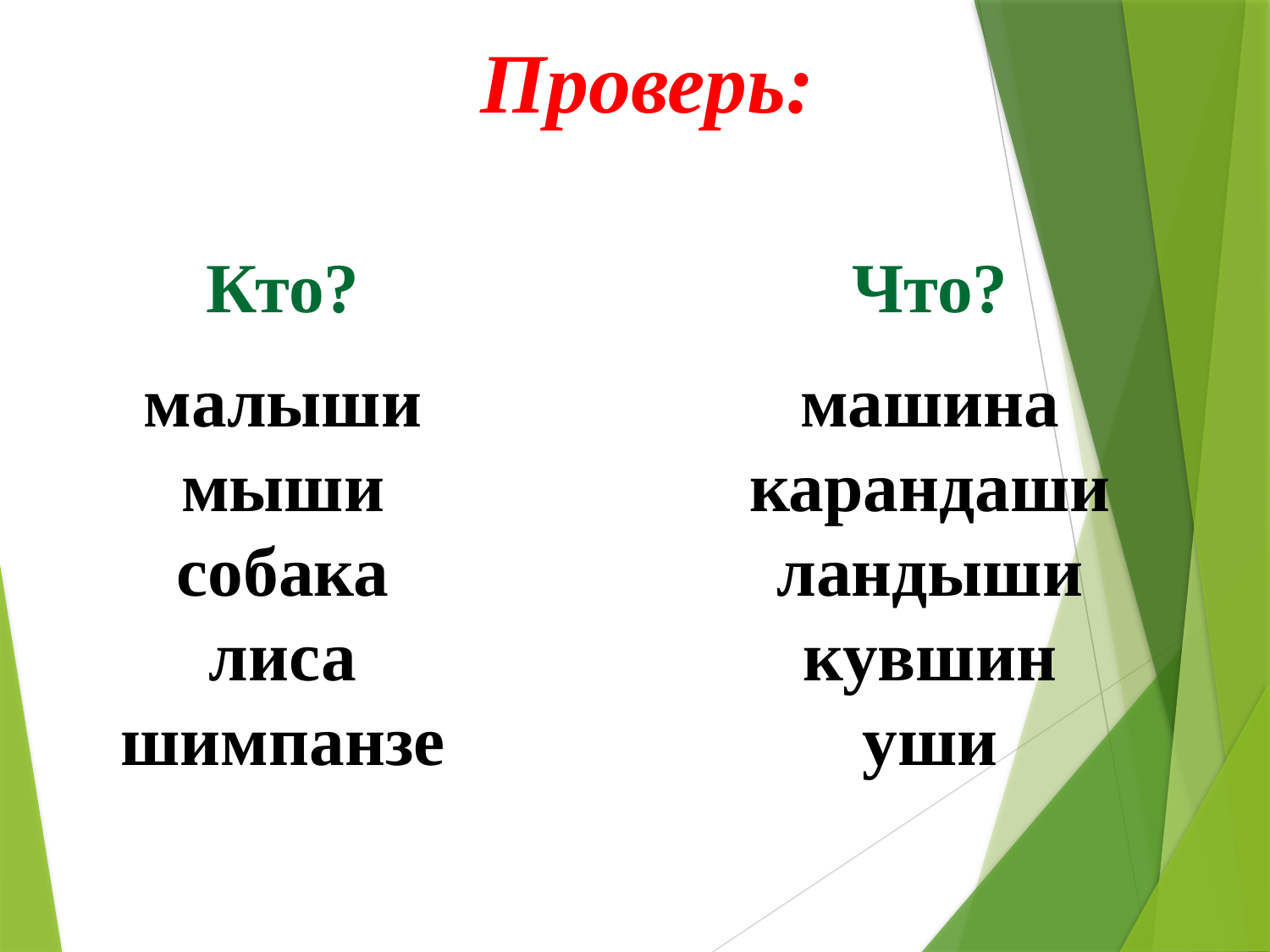

Проверь:
Кто?

малыши
мыши
собака
лиса
шимпанзе
Что?

машина
карандаши
ландыши
кувшин
уши